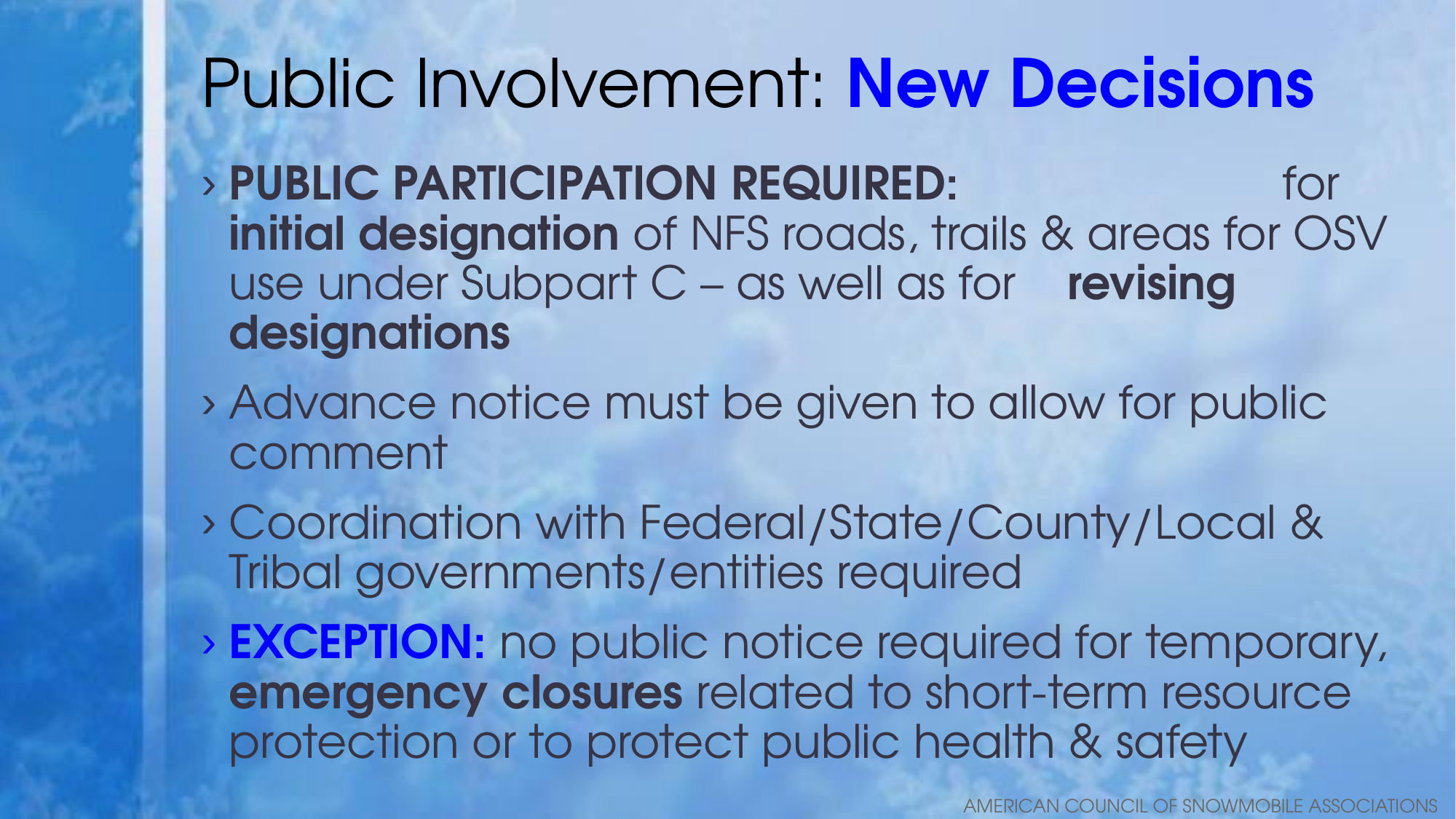

# Public Involvement: New Decisions
PUBLIC PARTICIPATION REQUIRED:                         for initial designation of NFS roads, trails & areas for OSV use under Subpart C – as well as for    revising designations
Advance notice must be given to allow for public comment
Coordination with Federal/State/County/Local & Tribal governments/entities required
EXCEPTION: no public notice required for temporary, emergency closures related to short-term resource protection or to protect public health & safety
American Council of Snowmobile Associations